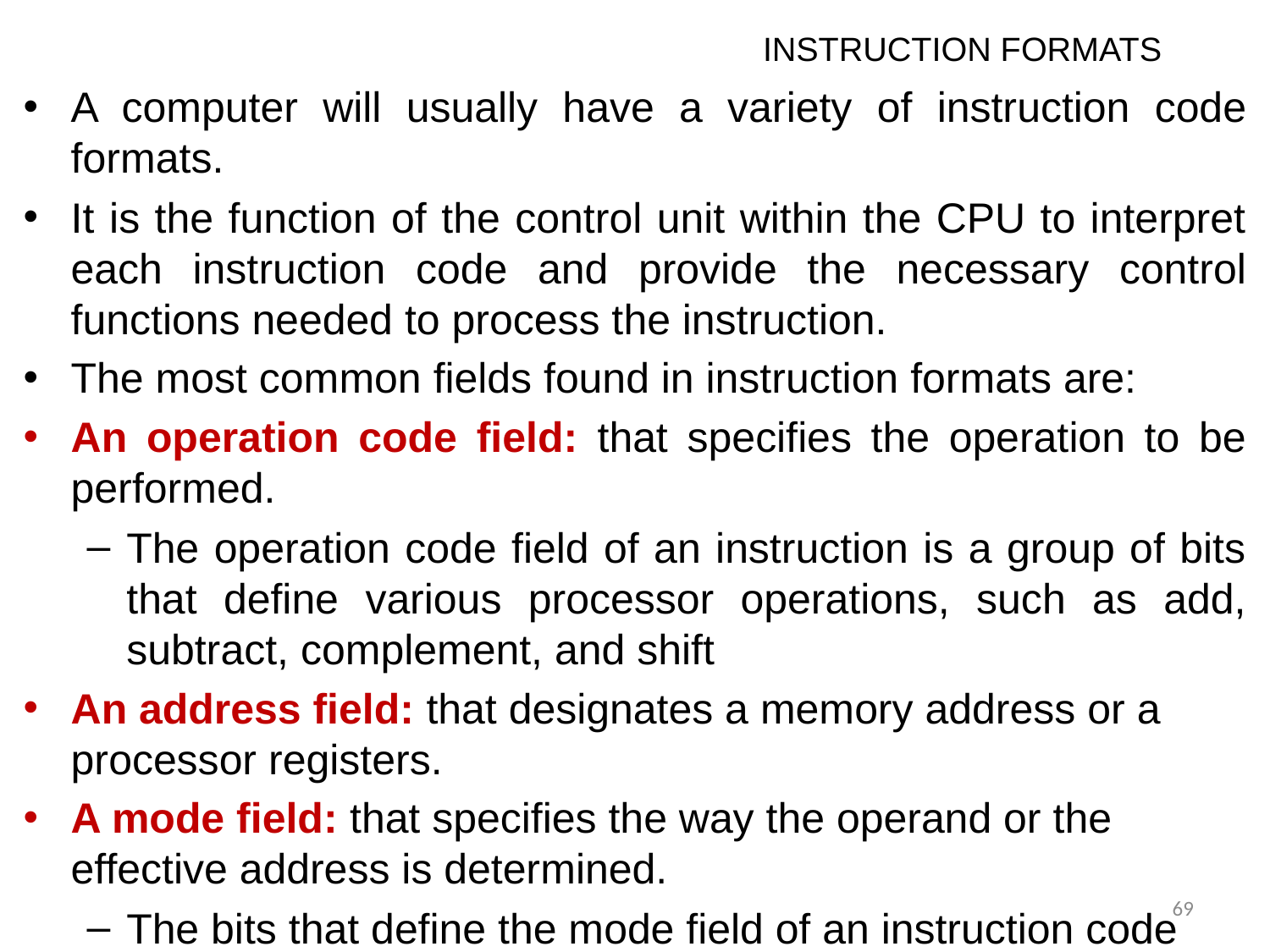

# INSTRUCTION FORMATS
A computer will usually have a variety of instruction code formats.
It is the function of the control unit within the CPU to interpret each instruction code and provide the necessary control functions needed to process the instruction.
The most common fields found in instruction formats are:
An operation code field: that specifies the operation to be performed.
The operation code field of an instruction is a group of bits that define various processor operations, such as add, subtract, complement, and shift
An address field: that designates a memory address or a processor registers.
A mode field: that specifies the way the operand or the effective address is determined.
The bits that define the mode field of an instruction code specify a variety of alternatives for choosing the operands from the given address.

69